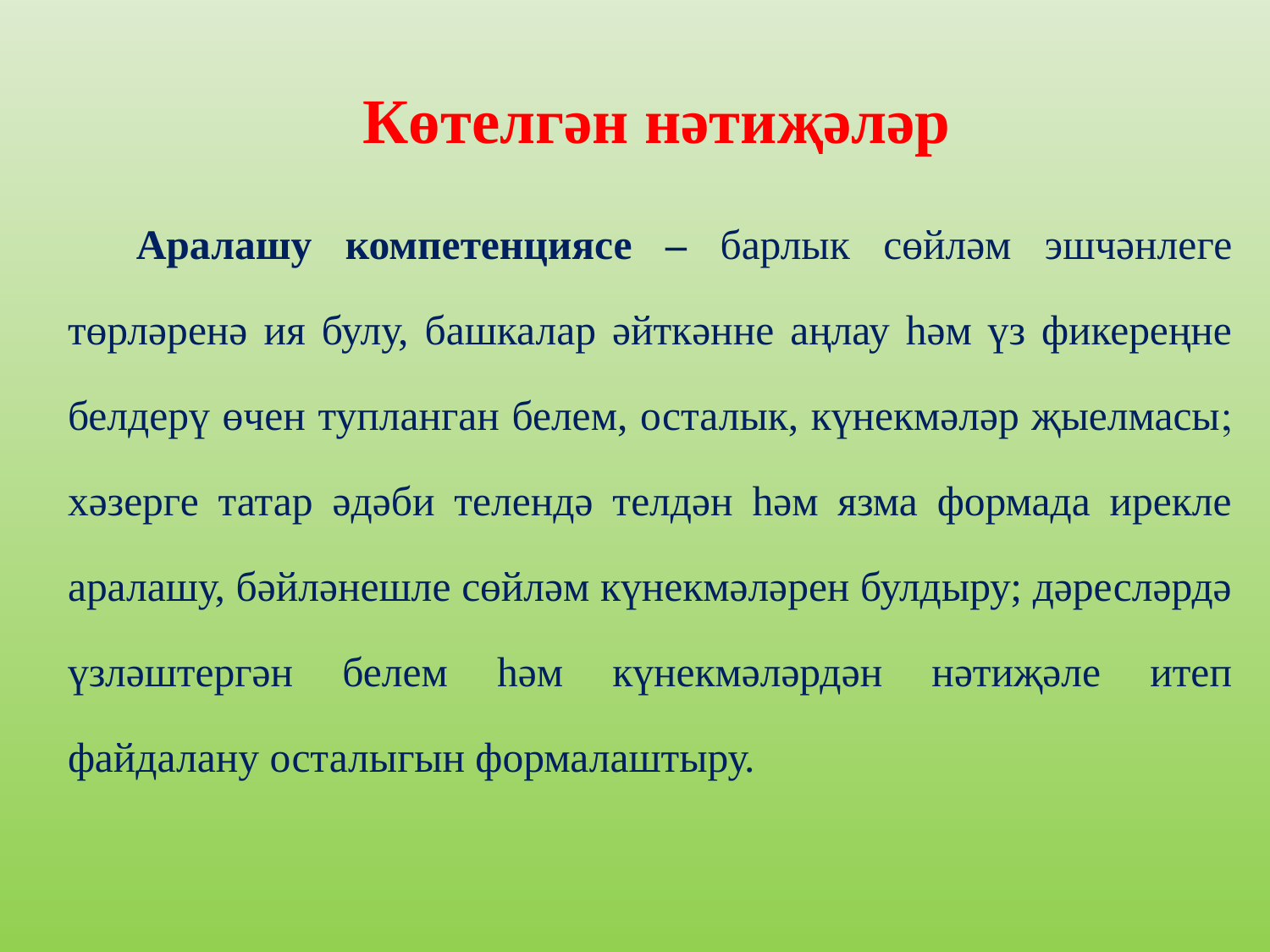

# Көтелгән нәтиҗәләр
	Аралашу компетенциясе – барлык сөйләм эшчәнлеге төрләренә ия булу, башкалар әйткәнне аңлау һәм үз фикереңне белдерү өчен тупланган белем, осталык, күнекмәләр җыелмасы; хәзерге татар әдәби телендә телдән һәм язма формада ирекле аралашу, бәйләнешле сөйләм күнекмәләрен булдыру; дәресләрдә үзләштергән белем һәм күнекмәләрдән нәтиҗәле итеп файдалану осталыгын формалаштыру.